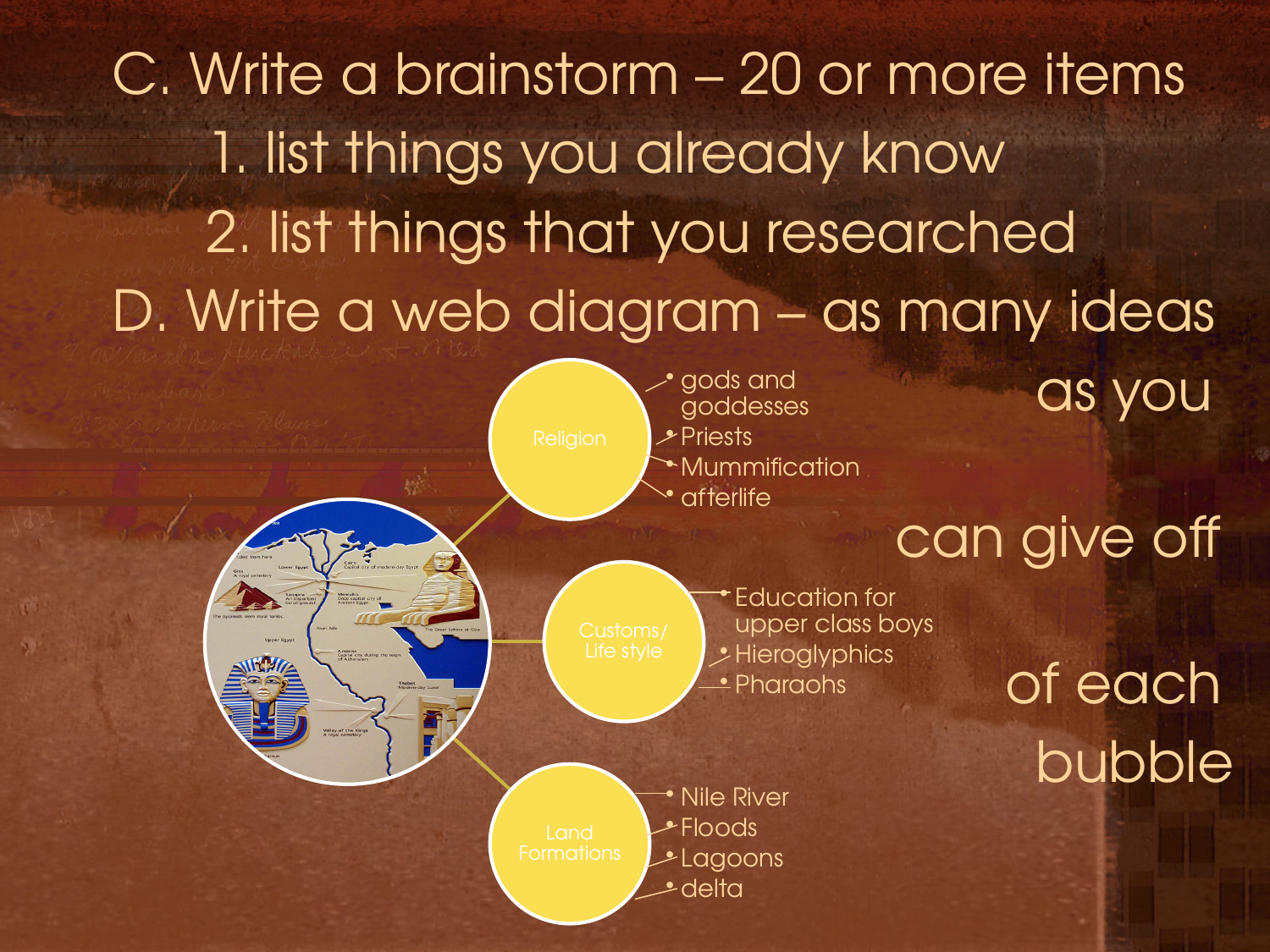

#
     C. Write a brainstorm – 20 or more items
           1. list things you already know
           2. list things that you researched
     D. Write a web diagram – as many ideas
                                                                as you
                                                       can give off
                                                              of each
                                                                bubble
Religion
gods and goddesses
Priests
Mummification
afterlife
Customs/ Life style
Education for upper class boys
Hieroglyphics
Pharaohs
Land Formations
Nile River
Floods
Lagoons
delta